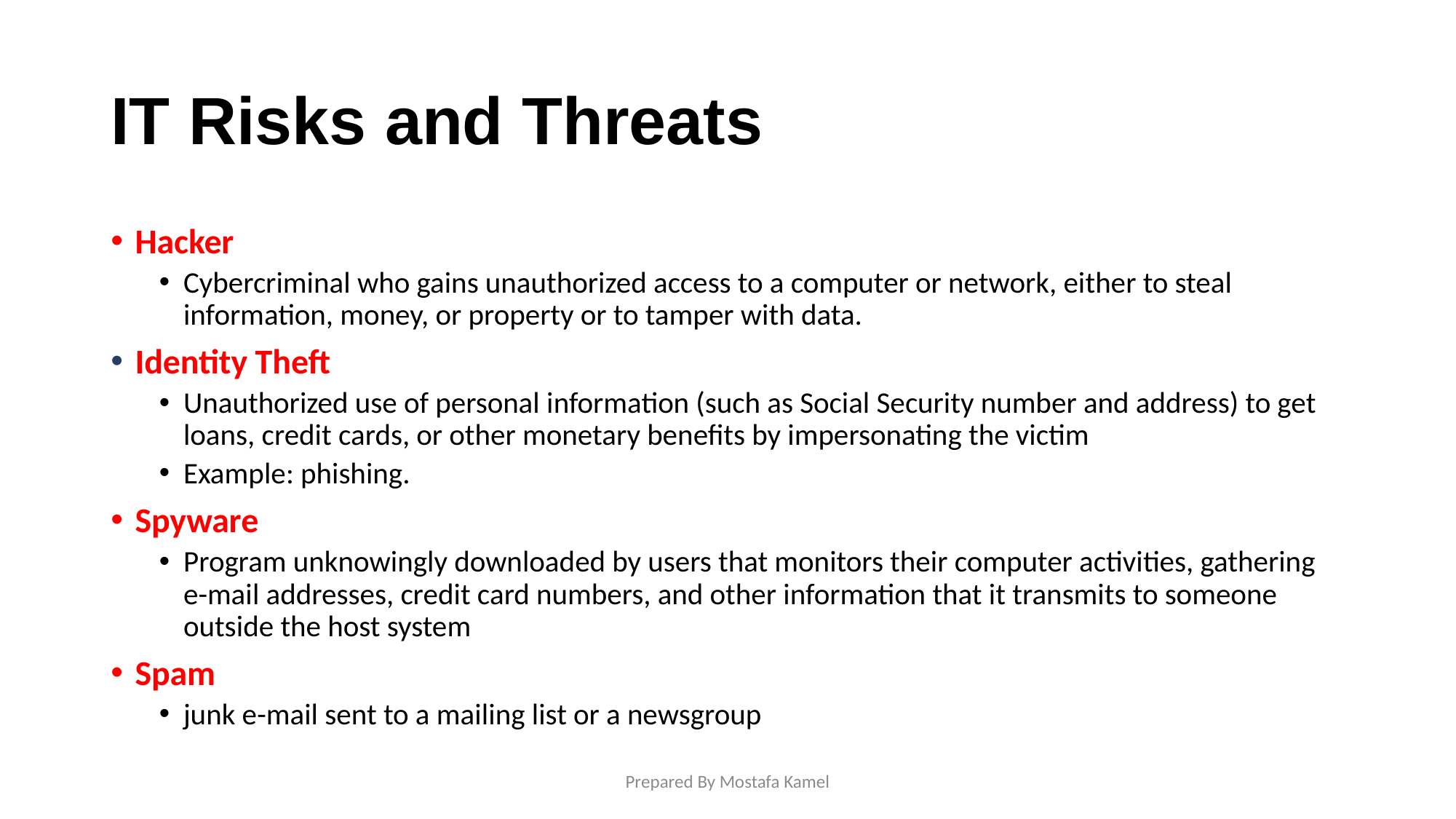

# IT Risks and Threats
Hacker
Cybercriminal who gains unauthorized access to a computer or network, either to steal information, money, or property or to tamper with data.
Identity Theft
Unauthorized use of personal information (such as Social Security number and address) to get loans, credit cards, or other monetary benefits by impersonating the victim
Example: phishing.
Spyware
Program unknowingly downloaded by users that monitors their computer activities, gathering e-mail addresses, credit card numbers, and other information that it transmits to someone outside the host system
Spam
junk e-mail sent to a mailing list or a newsgroup

Prepared By Mostafa Kamel